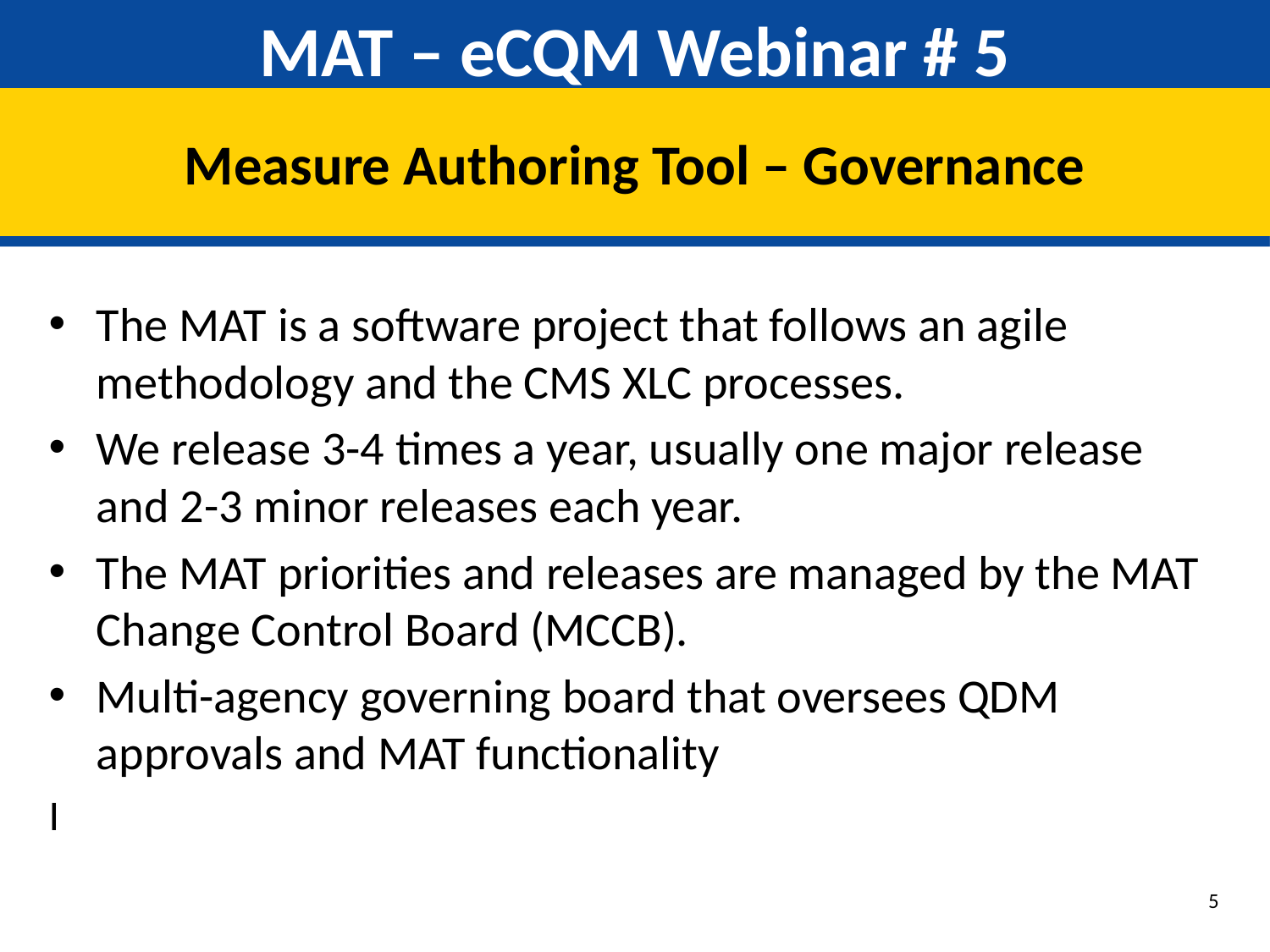

# MAT – eCQM Webinar # 5
Measure Authoring Tool – Governance
The MAT is a software project that follows an agile methodology and the CMS XLC processes.
We release 3-4 times a year, usually one major release and 2-3 minor releases each year.
The MAT priorities and releases are managed by the MAT Change Control Board (MCCB).
Multi-agency governing board that oversees QDM approvals and MAT functionality
I